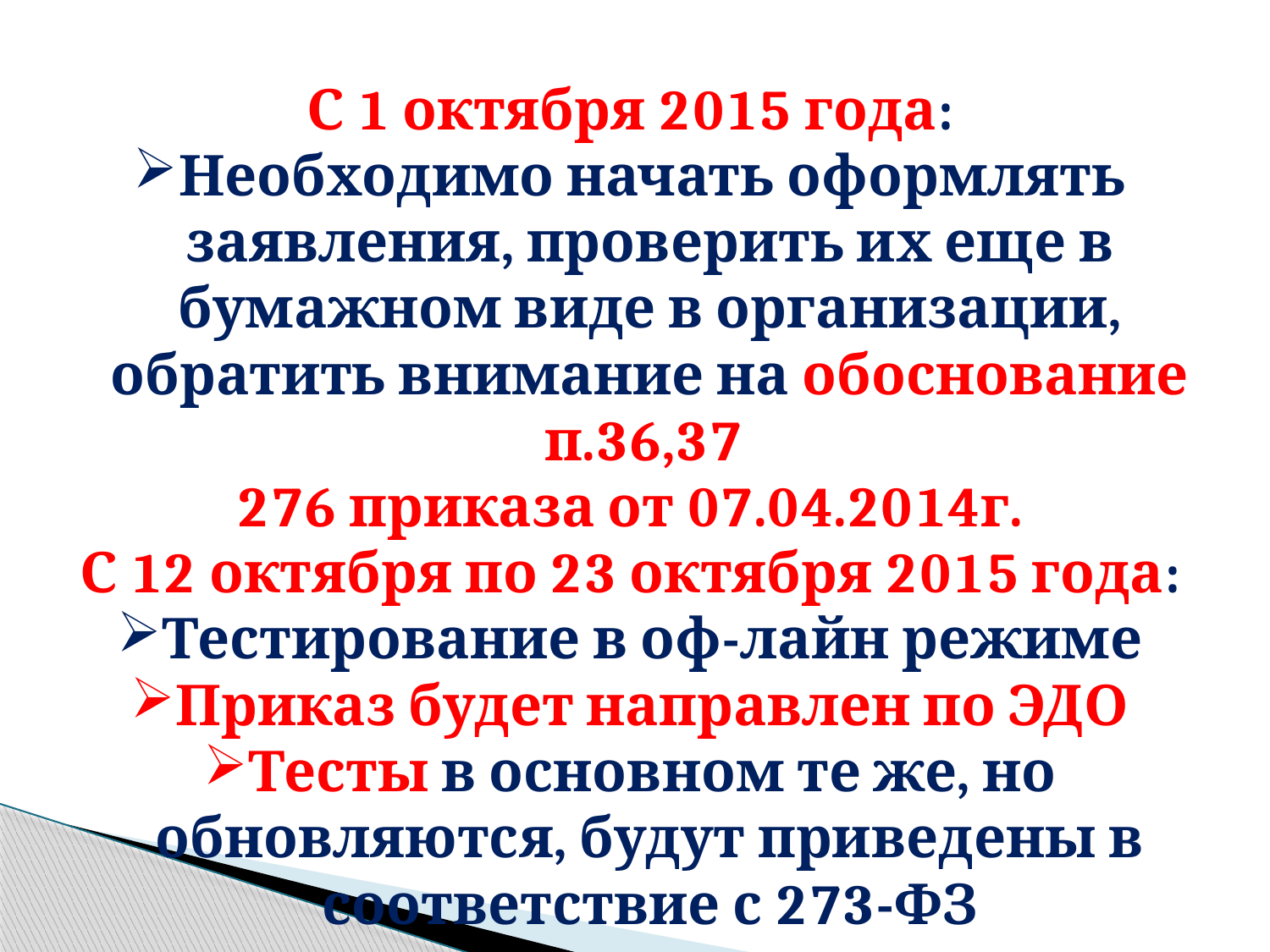

| С 1 октября 2015 года: Необходимо начать оформлять заявления, проверить их еще в бумажном виде в организации, обратить внимание на обоснование п.36,37 276 приказа от 07.04.2014г. С 12 октября по 23 октября 2015 года: Тестирование в оф-лайн режиме Приказ будет направлен по ЭДО Тесты в основном те же, но обновляются, будут приведены в соответствие с 273-ФЗ |
| --- |